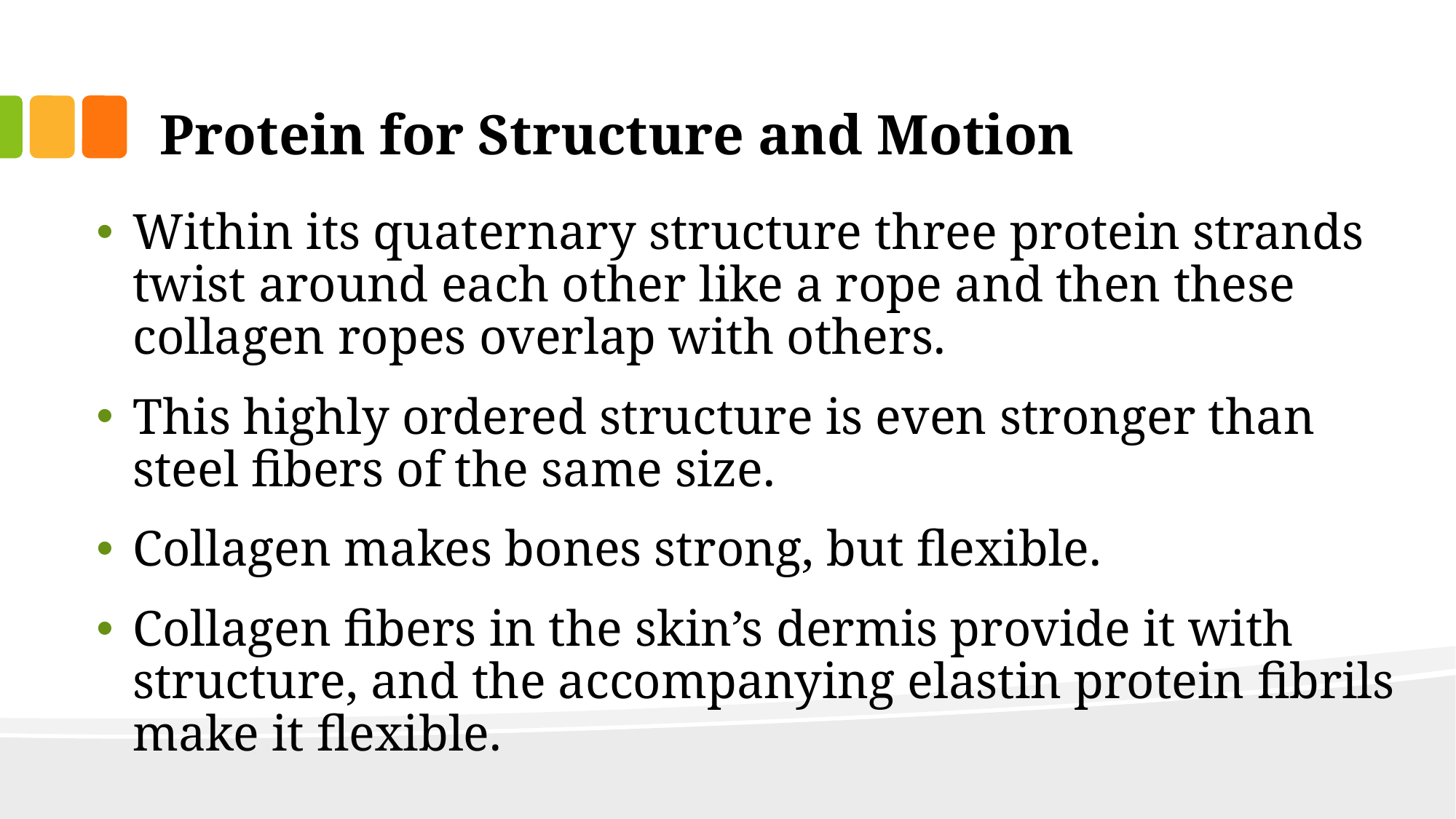

# Protein for Structure and Motion
Within its quaternary structure three protein strands twist around each other like a rope and then these collagen ropes overlap with others.
This highly ordered structure is even stronger than steel fibers of the same size.
Collagen makes bones strong, but flexible.
Collagen fibers in the skin’s dermis provide it with structure, and the accompanying elastin protein fibrils make it flexible.